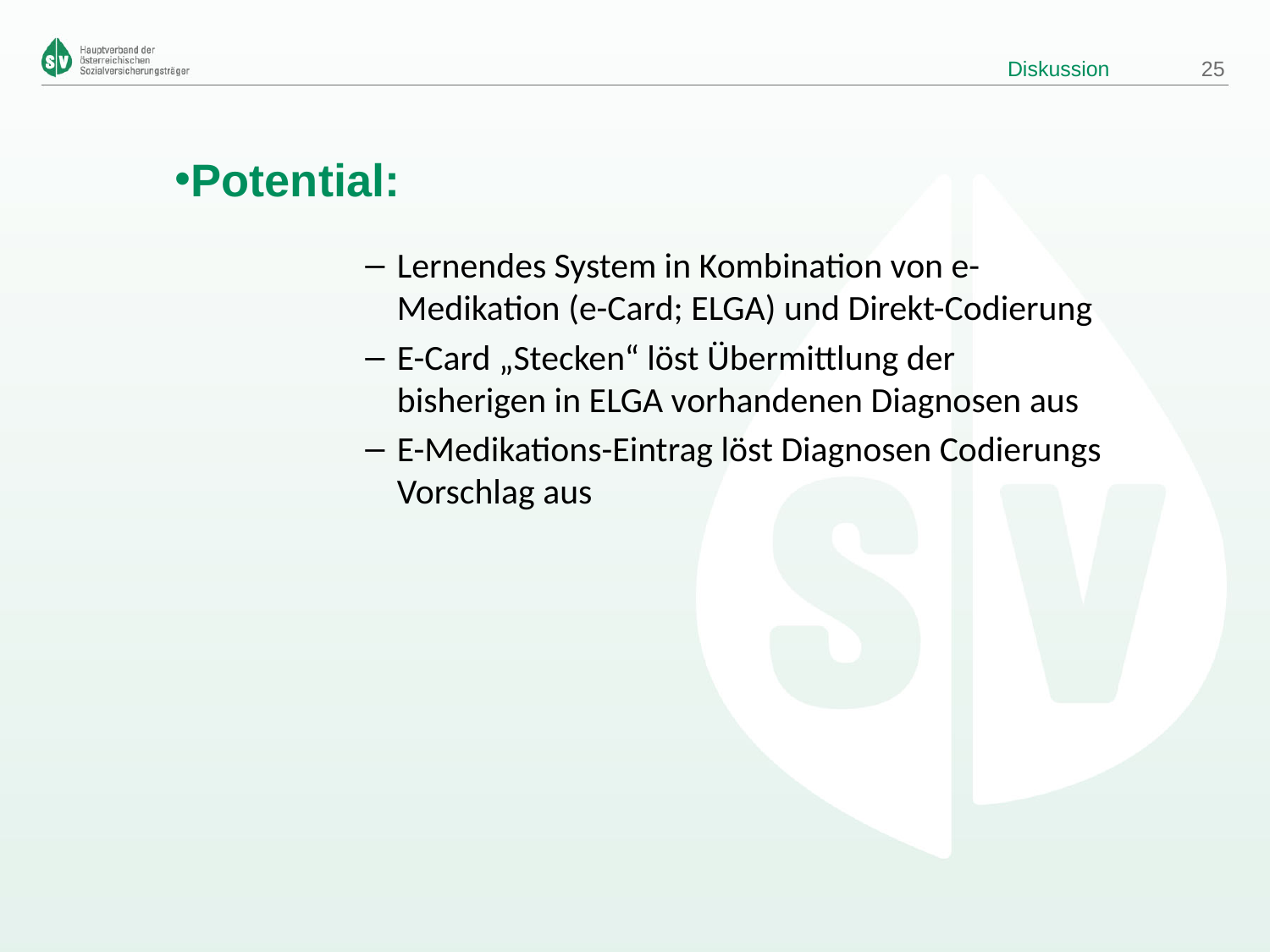

# Diskussion
25
Potential:
Lernendes System in Kombination von e-Medikation (e-Card; ELGA) und Direkt-Codierung
E-Card „Stecken“ löst Übermittlung der bisherigen in ELGA vorhandenen Diagnosen aus
E-Medikations-Eintrag löst Diagnosen Codierungs Vorschlag aus